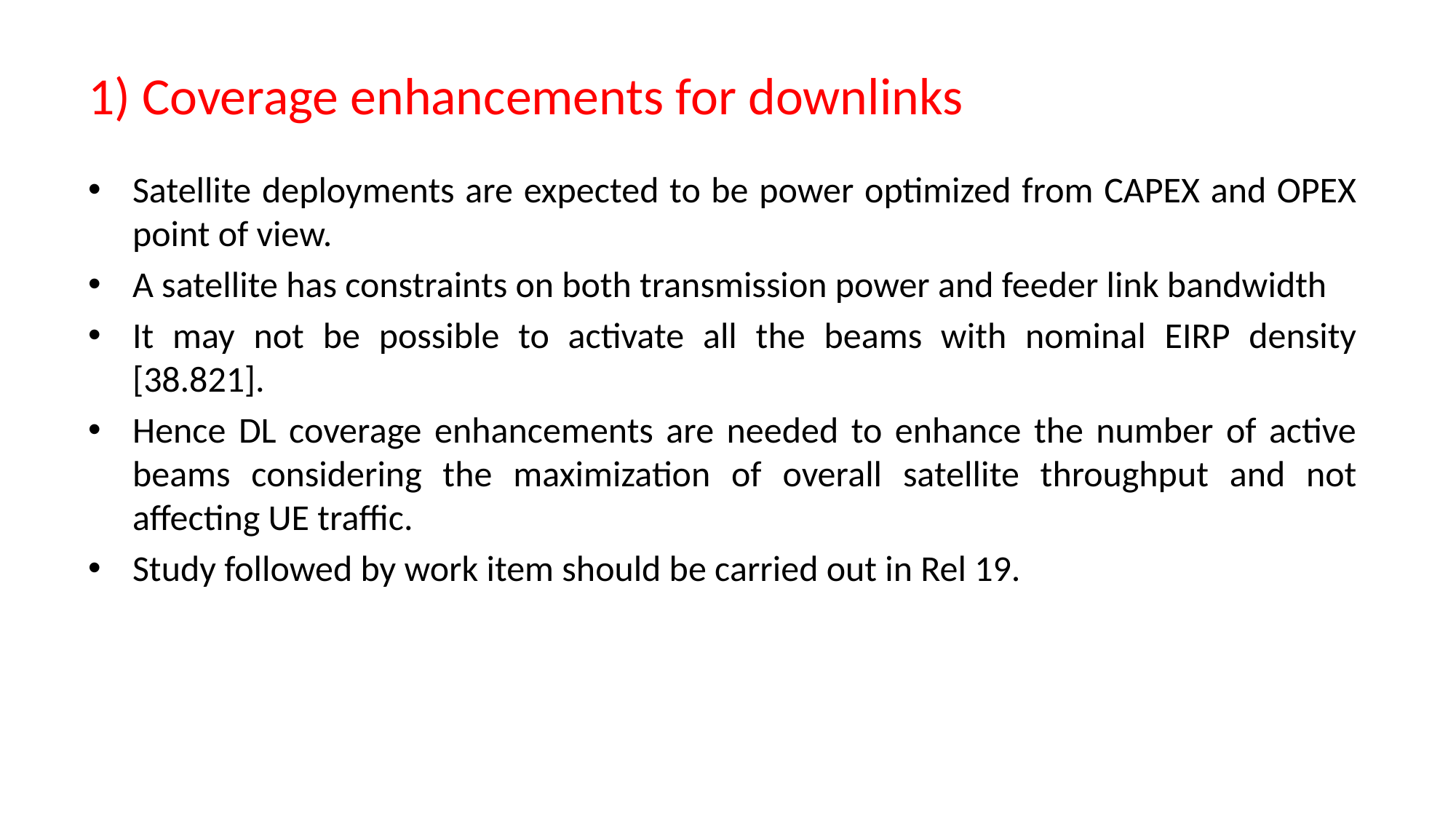

# 1) Coverage enhancements for downlinks
Satellite deployments are expected to be power optimized from CAPEX and OPEX point of view.
A satellite has constraints on both transmission power and feeder link bandwidth
It may not be possible to activate all the beams with nominal EIRP density [38.821].
Hence DL coverage enhancements are needed to enhance the number of active beams considering the maximization of overall satellite throughput and not affecting UE traffic.
Study followed by work item should be carried out in Rel 19.